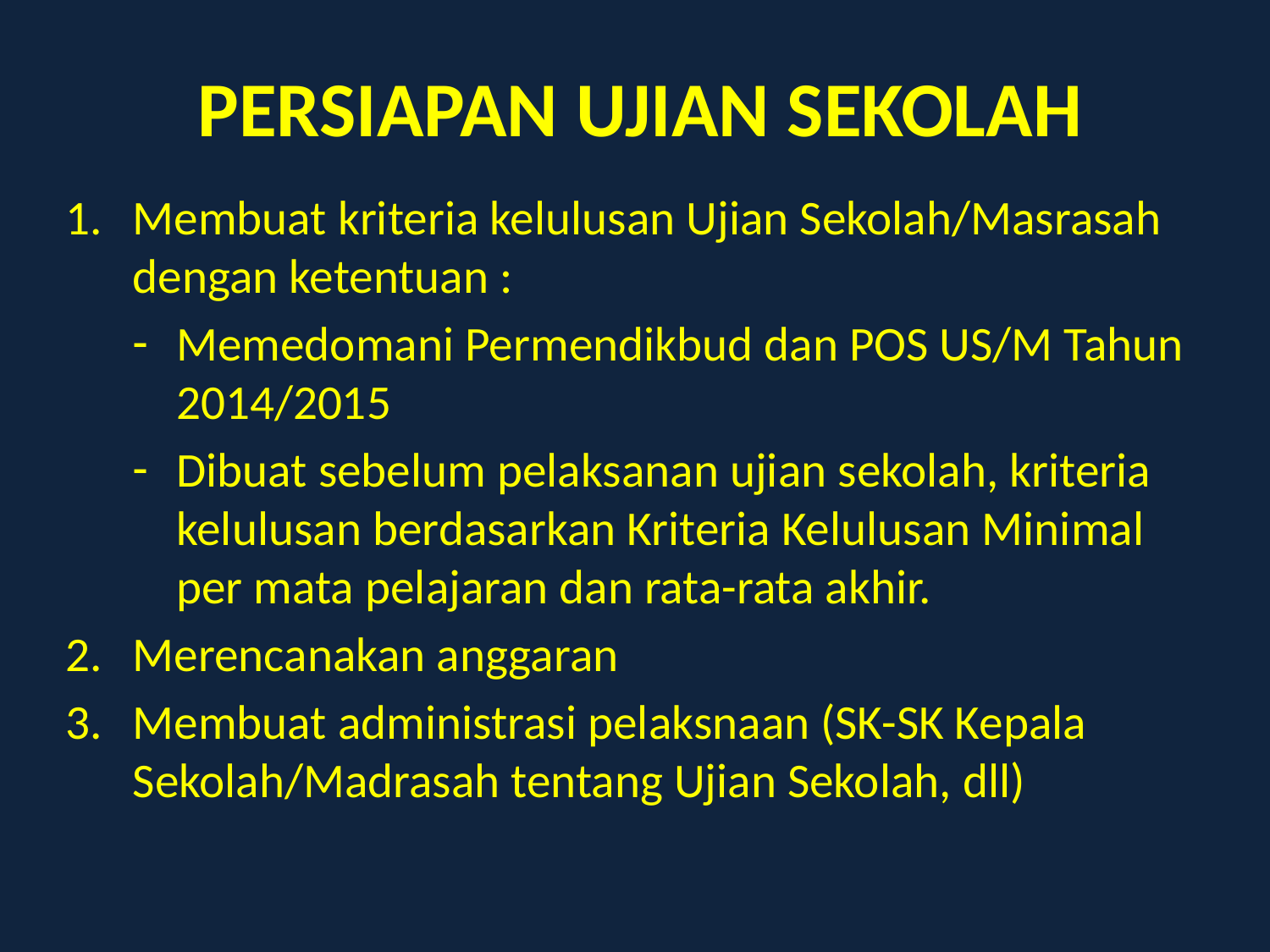

# PERSIAPAN UJIAN SEKOLAH
Membuat kriteria kelulusan Ujian Sekolah/Masrasah dengan ketentuan :
Memedomani Permendikbud dan POS US/M Tahun 2014/2015
Dibuat sebelum pelaksanan ujian sekolah, kriteria kelulusan berdasarkan Kriteria Kelulusan Minimal per mata pelajaran dan rata-rata akhir.
2. 	Merencanakan anggaran
3. 	Membuat administrasi pelaksnaan (SK-SK Kepala Sekolah/Madrasah tentang Ujian Sekolah, dll)